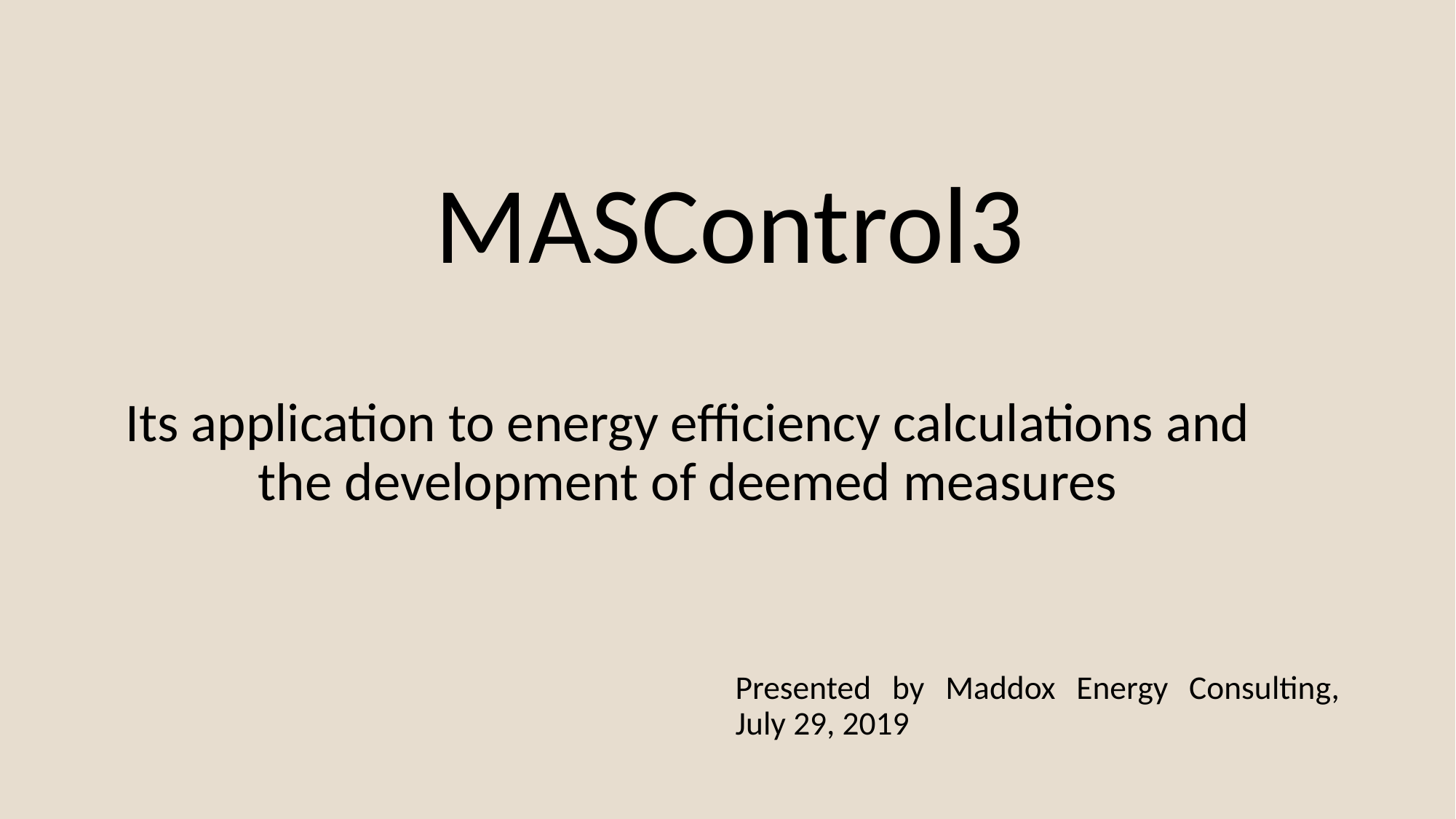

# MASControl3
Its application to energy efficiency calculations and the development of deemed measures
Presented by Maddox Energy Consulting, July 29, 2019